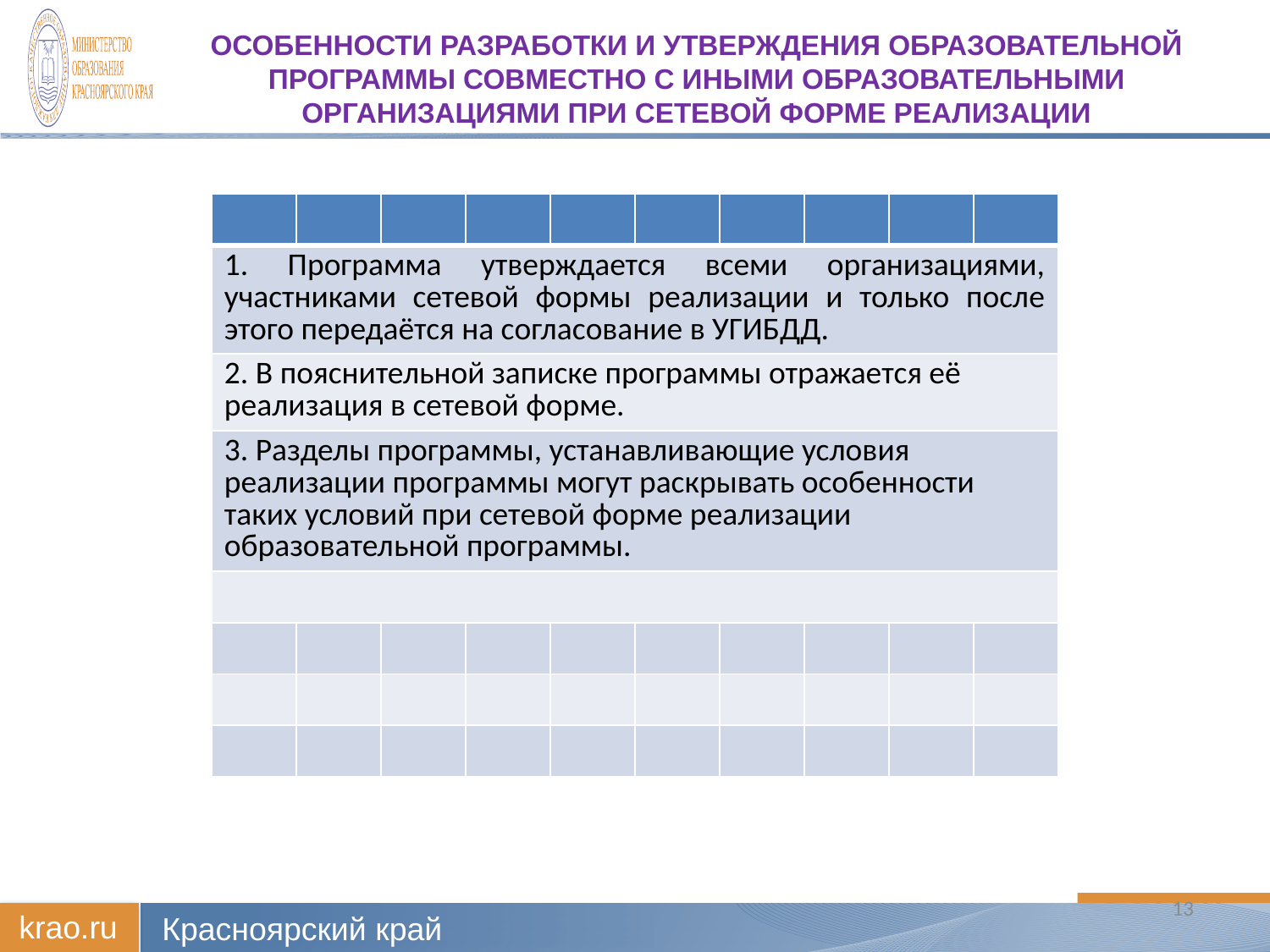

# Особенности разработки и утверждения образовательной программы совместно с иными образовательными организациями при сетевой форме реализации
|  |  |  |  |  |  |  |  |  |  |
| --- | --- | --- | --- | --- | --- | --- | --- | --- | --- |
| 1. Программа утверждается всеми организациями, участниками сетевой формы реализации и только после этого передаётся на согласование в УГИБДД. |  |  |  |  |  |  |  |  |  |
| 2. В пояснительной записке программы отражается её реализация в сетевой форме. |  |  |  |  |  |  |  |  |  |
| 3. Разделы программы, устанавливающие условия реализации программы могут раскрывать особенности таких условий при сетевой форме реализации образовательной программы. |  |  |  |  |  |  |  |  |  |
|  |  |  |  |  |  |  |  |  |  |
|  |  |  |  |  |  |  |  |  |  |
|  |  |  |  |  |  |  |  |  |  |
|  |  |  |  |  |  |  |  |  |  |
13